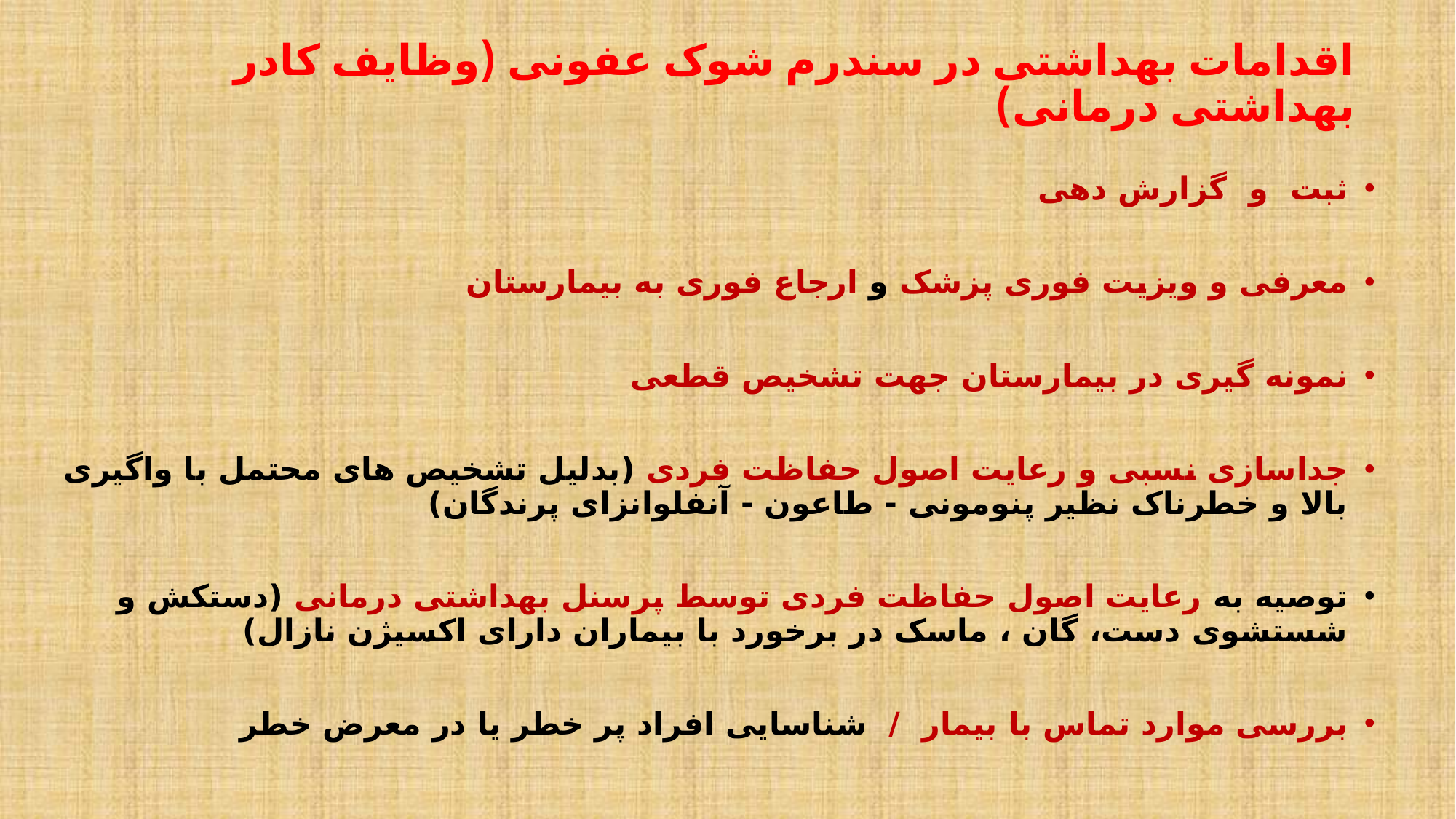

# اقدامات بهداشتی در سندرم شوک عفونی (وظایف کادر بهداشتی درمانی)
ثبت  و  گزارش دهی

معرفی و ویزیت فوری پزشک و ارجاع فوری به بیمارستان

نمونه گیری در بیمارستان جهت تشخیص قطعی

جداسازی نسبی و رعایت اصول حفاظت فردی (بدلیل تشخیص های محتمل با واگیری بالا و خطرناک نظیر پنومونی - طاعون - آنفلوانزای پرندگان)

توصیه به رعایت اصول حفاظت فردی توسط پرسنل بهداشتی درمانی (دستکش و شستشوی دست، گان ، ماسک در برخورد با بیماران دارای اکسیژن نازال)

بررسی موارد تماس با بیمار  /  شناسایی افراد پر خطر یا در معرض خطر